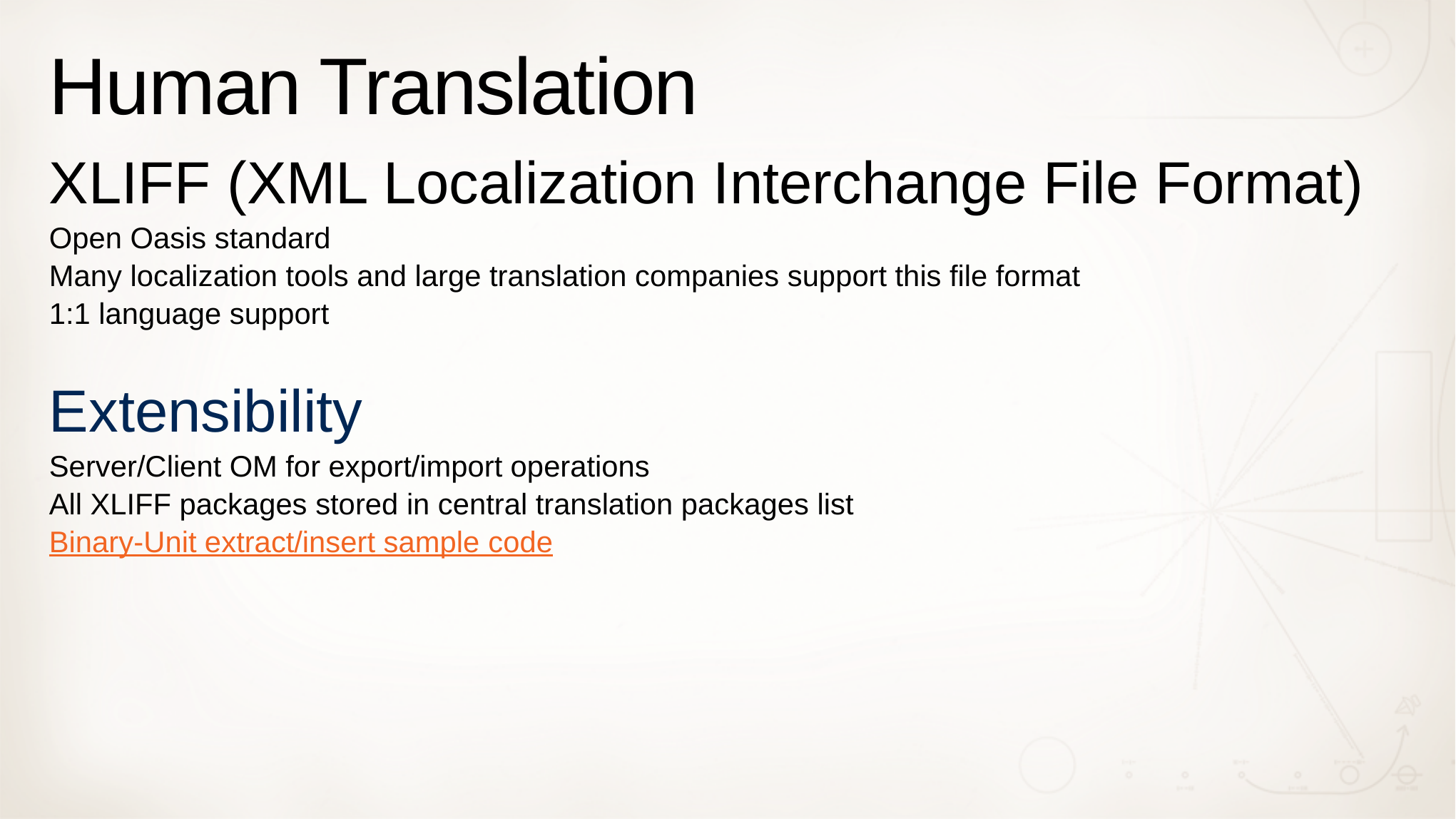

# Human Translation
XLIFF (XML Localization Interchange File Format)
Open Oasis standard
Many localization tools and large translation companies support this file format
1:1 language support

Extensibility
Server/Client OM for export/import operations
All XLIFF packages stored in central translation packages list
Binary-Unit extract/insert sample code